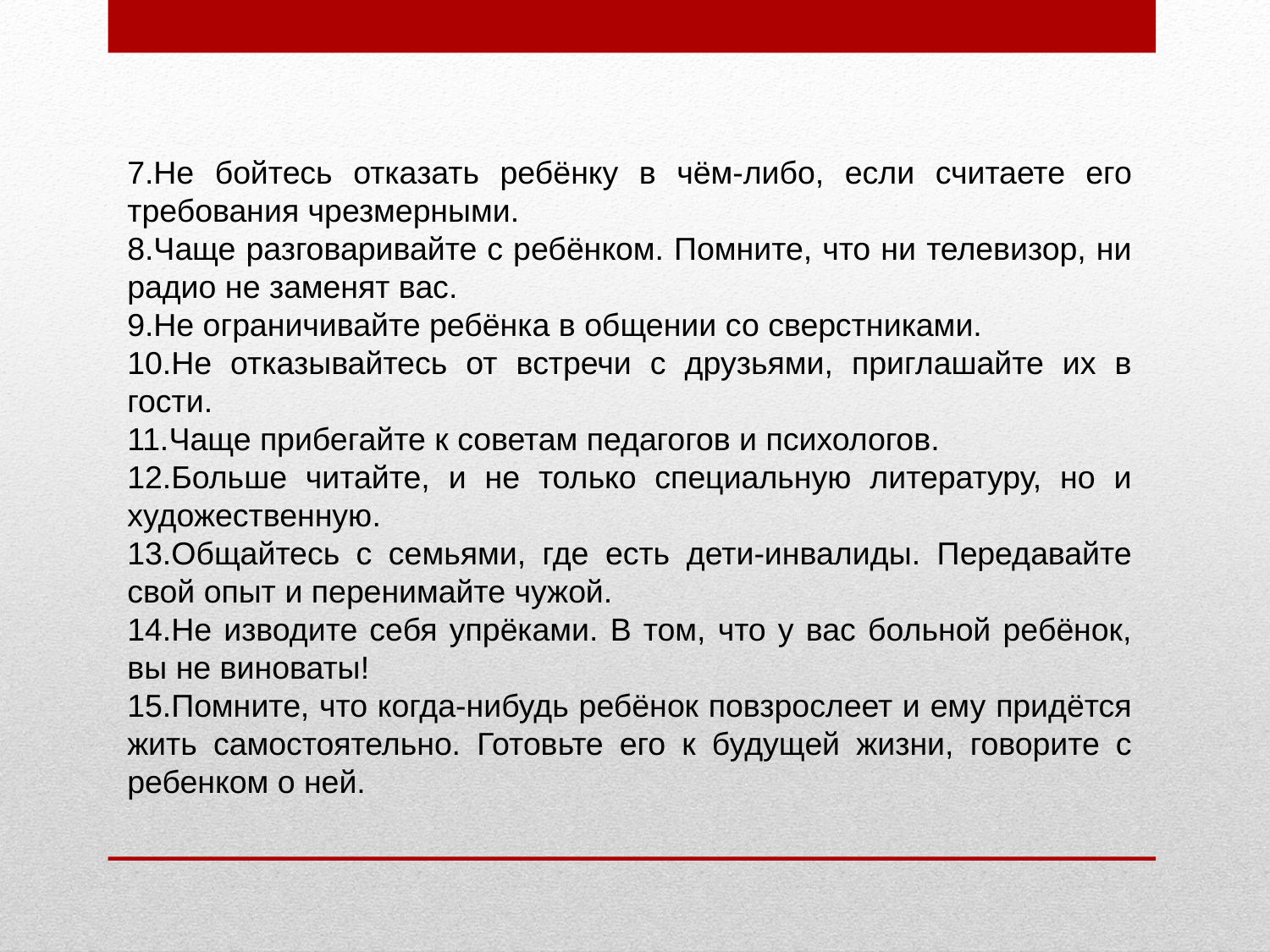

7.Не бойтесь отказать ребёнку в чём-либо, если считаете его требования чрезмерными.
8.Чаще разговаривайте с ребёнком. Помните, что ни телевизор, ни радио не заменят вас.
9.Не ограничивайте ребёнка в общении со сверстниками.
10.Не отказывайтесь от встречи с друзьями, приглашайте их в гости.
11.Чаще прибегайте к советам педагогов и психологов.
12.Больше читайте, и не только специальную литературу, но и художественную.
13.Общайтесь с семьями, где есть дети-инвалиды. Передавайте свой опыт и перенимайте чужой.
14.Не изводите себя упрёками. В том, что у вас больной ребёнок, вы не виноваты!
15.Помните, что когда-нибудь ребёнок повзрослеет и ему придётся жить самостоятельно. Готовьте его к будущей жизни, говорите с ребенком о ней.